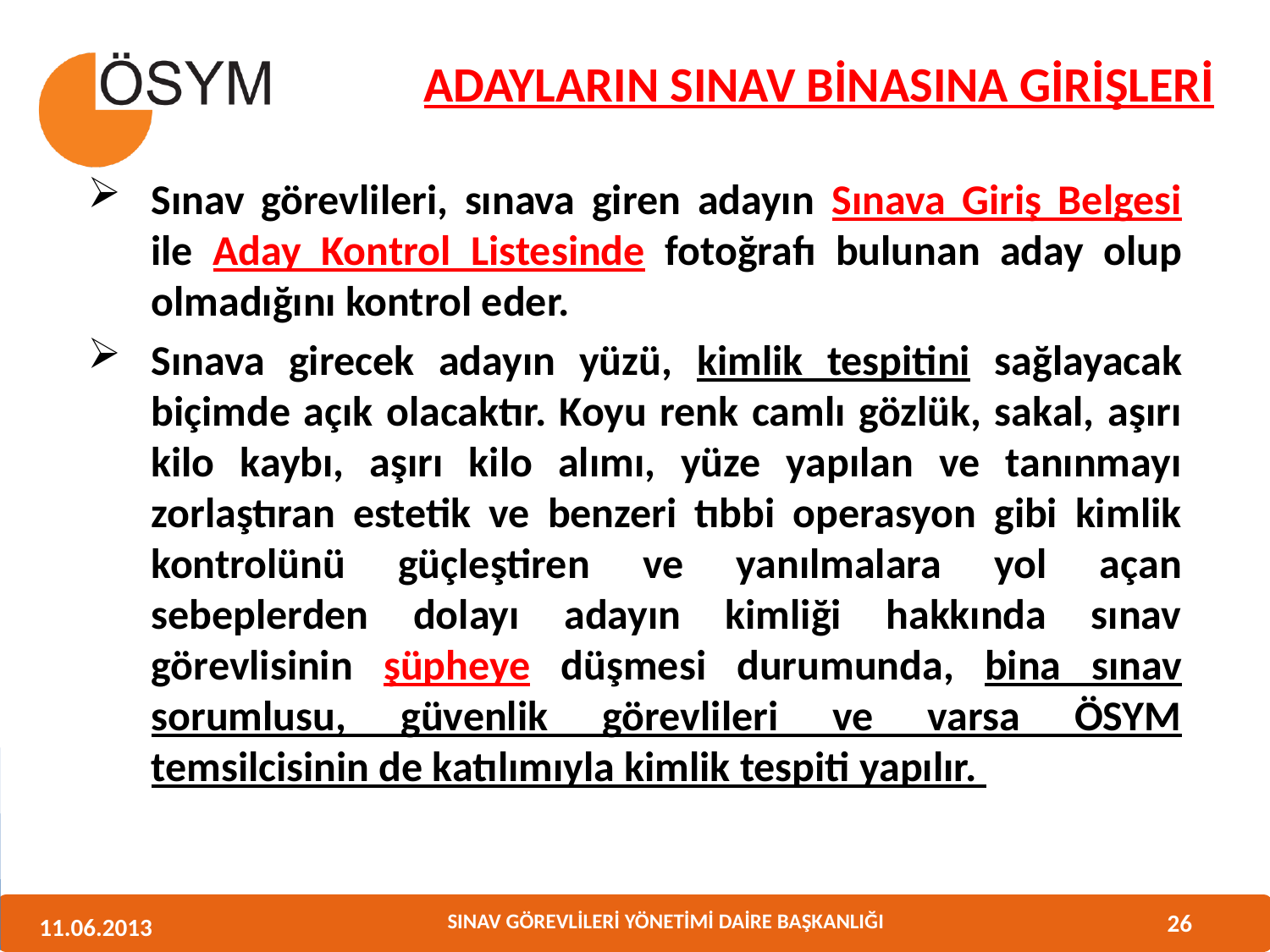

ADAYLARIN SINAV BİNASINA GİRİŞLERİ
Sınav görevlileri, sınava giren adayın Sınava Giriş Belgesi ile Aday Kontrol Listesinde fotoğrafı bulunan aday olup olmadığını kontrol eder.
Sınava girecek adayın yüzü, kimlik tespitini sağlayacak biçimde açık olacaktır. Koyu renk camlı gözlük, sakal, aşırı kilo kaybı, aşırı kilo alımı, yüze yapılan ve tanınmayı zorlaştıran estetik ve benzeri tıbbi operasyon gibi kimlik kontrolünü güçleştiren ve yanılmalara yol açan sebeplerden dolayı adayın kimliği hakkında sınav görevlisinin şüpheye düşmesi durumunda, bina sınav sorumlusu, güvenlik görevlileri ve varsa ÖSYM temsilcisinin de katılımıyla kimlik tespiti yapılır.
26
11.06.2013